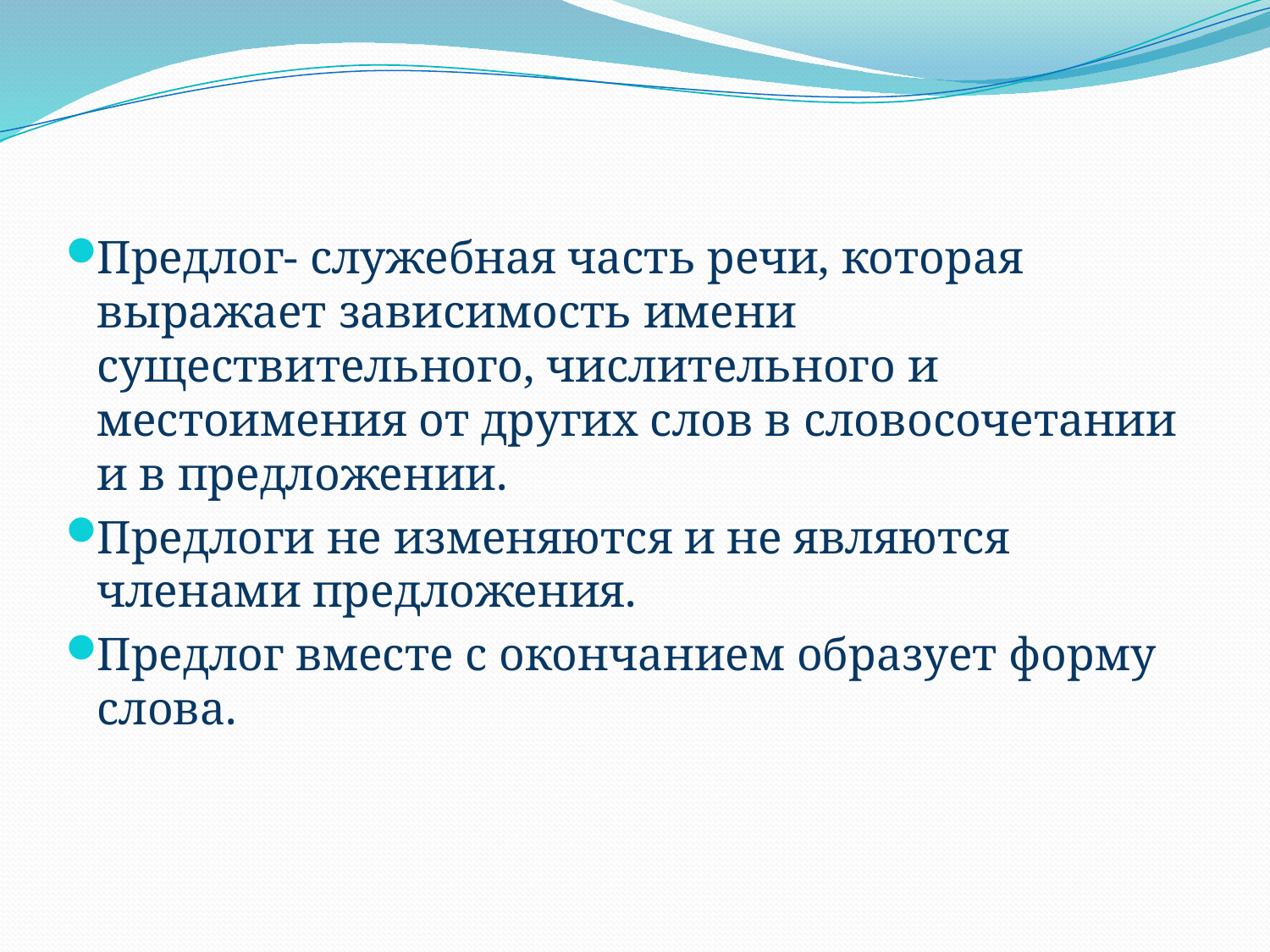

Предлог- служебная часть речи, которая выражает зависимость имени существительного, числительного и местоимения от других слов в словосочетании и в предложении.
Предлоги не изменяются и не являются членами предложения.
Предлог вместе с окончанием образует форму слова.